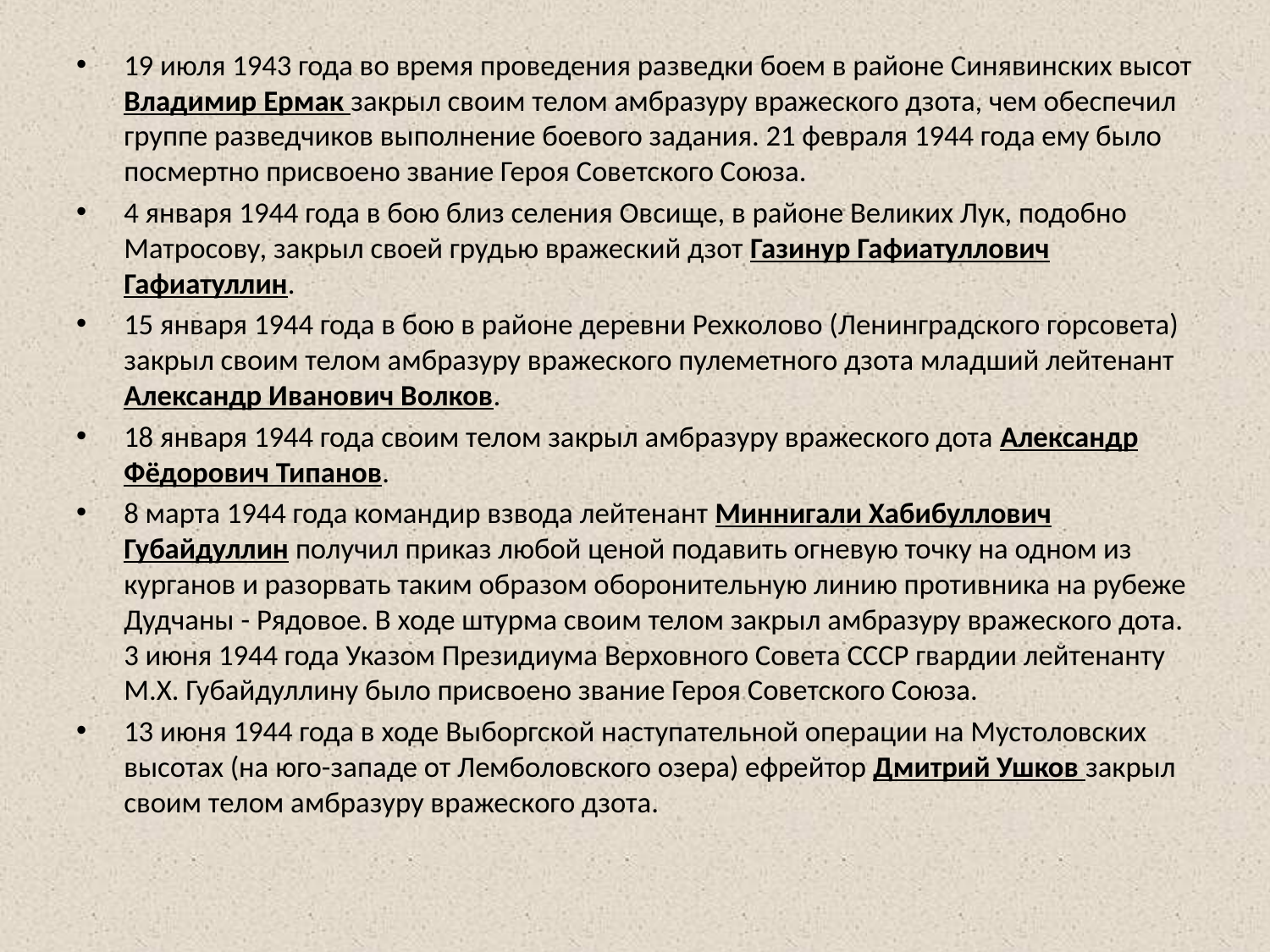

#
19 июля 1943 года во время проведения разведки боем в районе Синявинских высот Владимир Ермак закрыл своим телом амбразуру вражеского дзота, чем обеспечил группе разведчиков выполнение боевого задания. 21 февраля 1944 года ему было посмертно присвоено звание Героя Советского Союза.
4 января 1944 года в бою близ селения Овсище, в районе Великих Лук, подобно Матросову, закрыл своей грудью вражеский дзот Газинур Гафиатуллович Гафиатуллин.
15 января 1944 года в бою в районе деревни Рехколово (Ленинградского горсовета) закрыл своим телом амбразуру вражеского пулеметного дзота младший лейтенант Александр Иванович Волков.
18 января 1944 года своим телом закрыл амбразуру вражеского дота Александр Фёдорович Типанов.
8 марта 1944 года командир взвода лейтенант Миннигали Хабибуллович Губайдуллин получил приказ любой ценой подавить огневую точку на одном из курганов и разорвать таким образом оборонительную линию противника на рубеже Дудчаны - Рядовое. В ходе штурма своим телом закрыл амбразуру вражеского дота. 3 июня 1944 года Указом Президиума Верховного Совета СССР гвардии лейтенанту М.Х. Губайдуллину было присвоено звание Героя Советского Союза.
13 июня 1944 года в ходе Выборгской наступательной операции на Мустоловских высотах (на юго-западе от Лемболовского озера) ефрейтор Дмитрий Ушков закрыл своим телом амбразуру вражеского дзота.